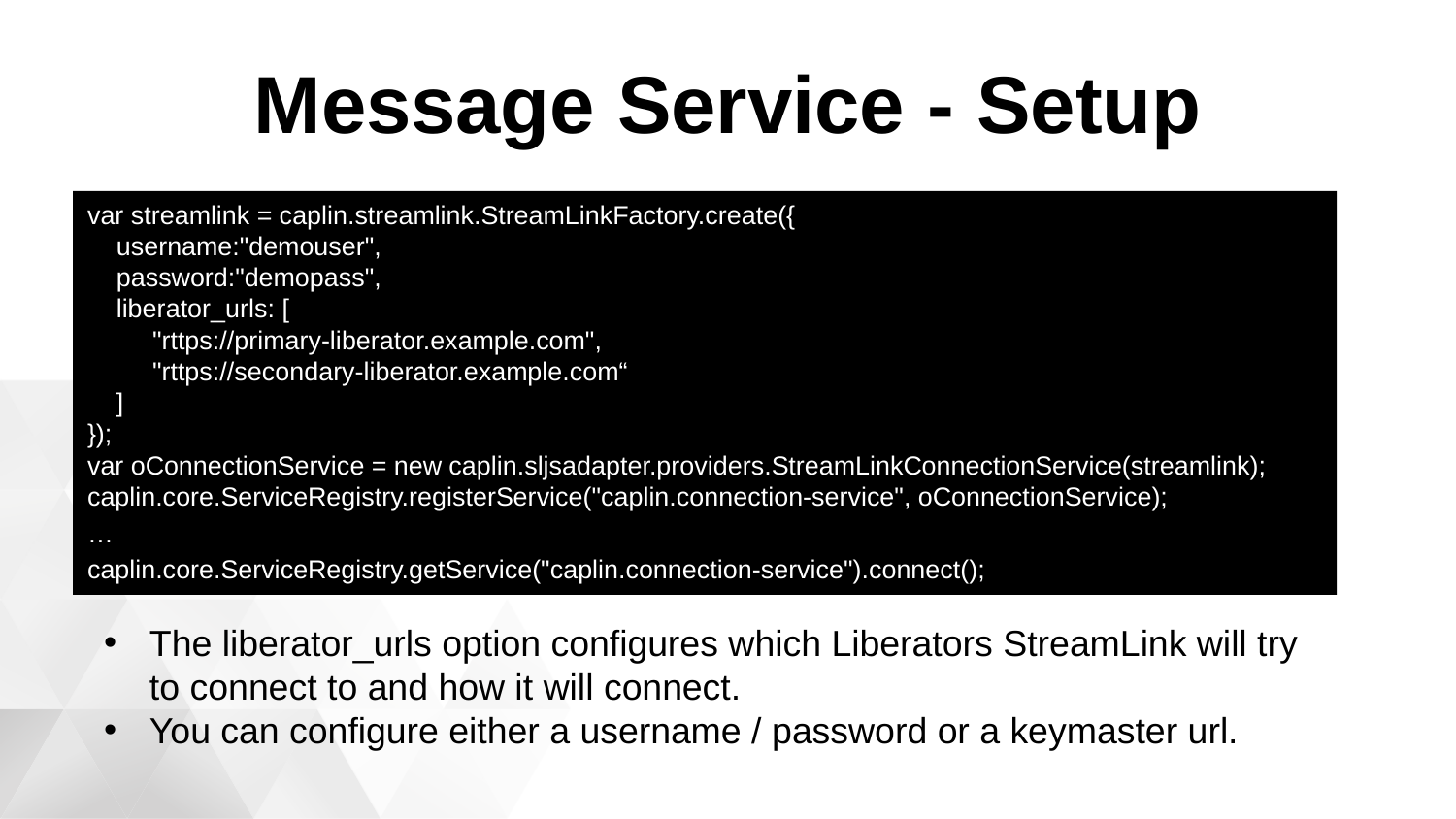

# Message Service - Setup
var streamlink = caplin.streamlink.StreamLinkFactory.create({
    username:"demouser",
    password:"demopass",
    liberator_urls: [
         "rttps://primary-liberator.example.com",
         "rttps://secondary-liberator.example.com“
    ]
});
var oConnectionService = new caplin.sljsadapter.providers.StreamLinkConnectionService(streamlink); caplin.core.ServiceRegistry.registerService("caplin.connection-service", oConnectionService);
…
caplin.core.ServiceRegistry.getService("caplin.connection-service").connect();

The liberator_urls option configures which Liberators StreamLink will try to connect to and how it will connect.
You can configure either a username / password or a keymaster url.